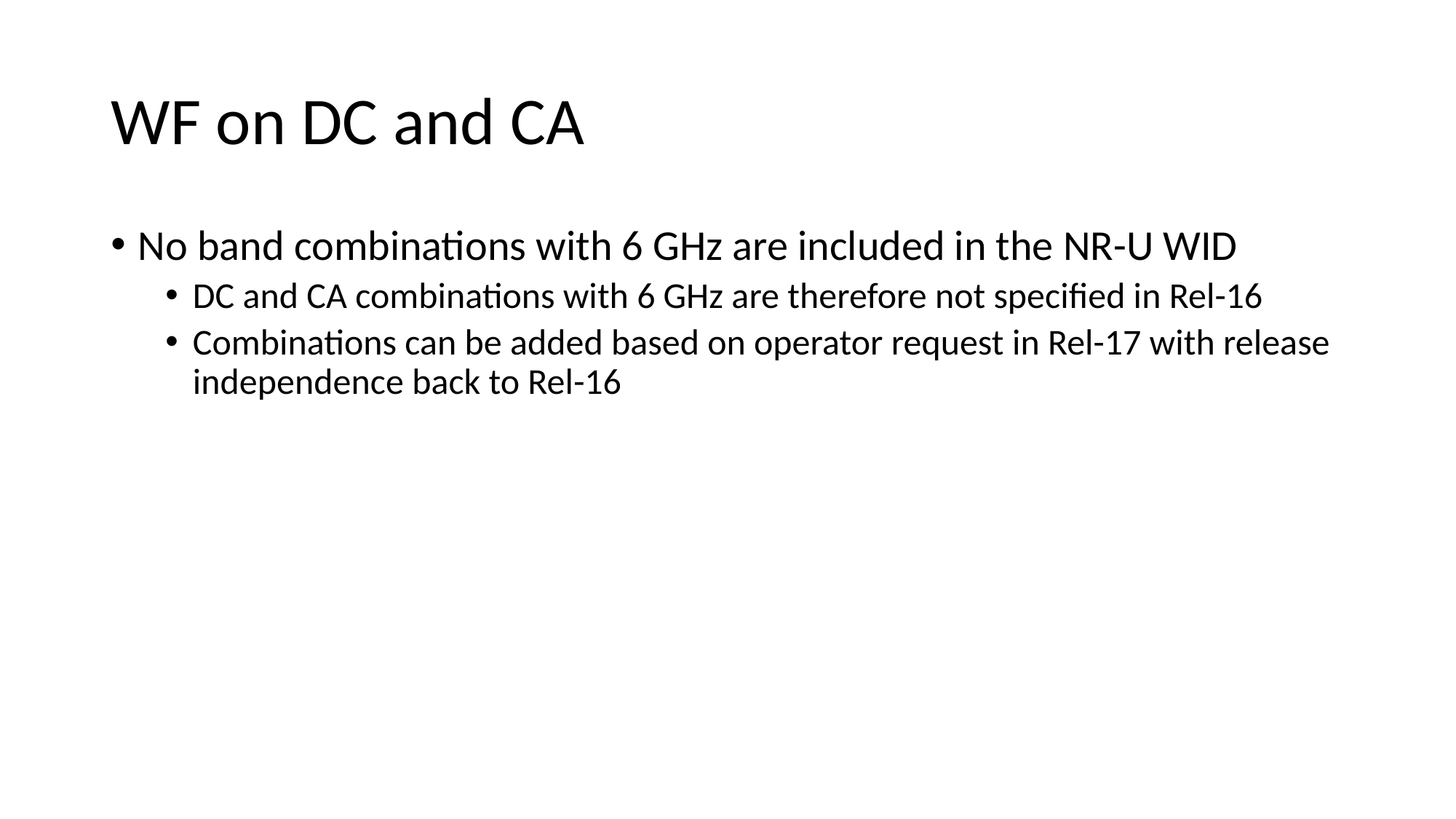

# WF on DC and CA
No band combinations with 6 GHz are included in the NR-U WID
DC and CA combinations with 6 GHz are therefore not specified in Rel-16
Combinations can be added based on operator request in Rel-17 with release independence back to Rel-16